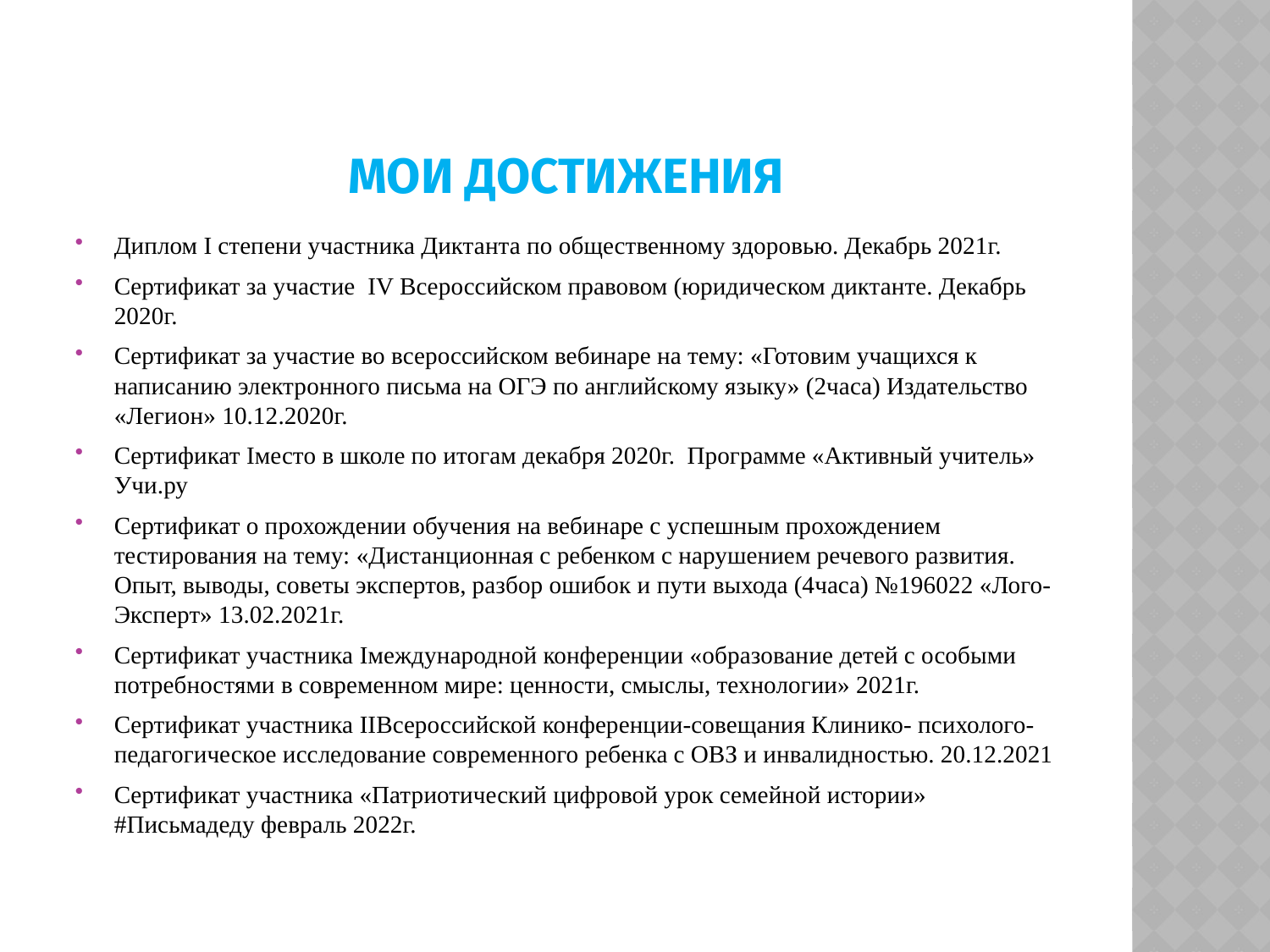

# Мои Достижения
Диплом I степени участника Диктанта по общественному здоровью. Декабрь 2021г.
Сертификат за участие  IV Всероссийском правовом (юридическом диктанте. Декабрь 2020г.
Сертификат за участие во всероссийском вебинаре на тему: «Готовим учащихся к написанию электронного письма на ОГЭ по английскому языку» (2часа) Издательство «Легион» 10.12.2020г.
Сертификат Iместо в школе по итогам декабря 2020г.  Программе «Активный учитель» Учи.ру
Сертификат о прохождении обучения на вебинаре с успешным прохождением тестирования на тему: «Дистанционная с ребенком с нарушением речевого развития. Опыт, выводы, советы экспертов, разбор ошибок и пути выхода (4часа) №196022 «Лого-Эксперт» 13.02.2021г.
Сертификат участника Iмеждународной конференции «образование детей с особыми потребностями в современном мире: ценности, смыслы, технологии» 2021г.
Сертификат участника IIВсероссийской конференции-совещания Клинико- психолого-педагогическое исследование современного ребенка с ОВЗ и инвалидностью. 20.12.2021
Сертификат участника «Патриотический цифровой урок семейной истории» #Письмадеду февраль 2022г.